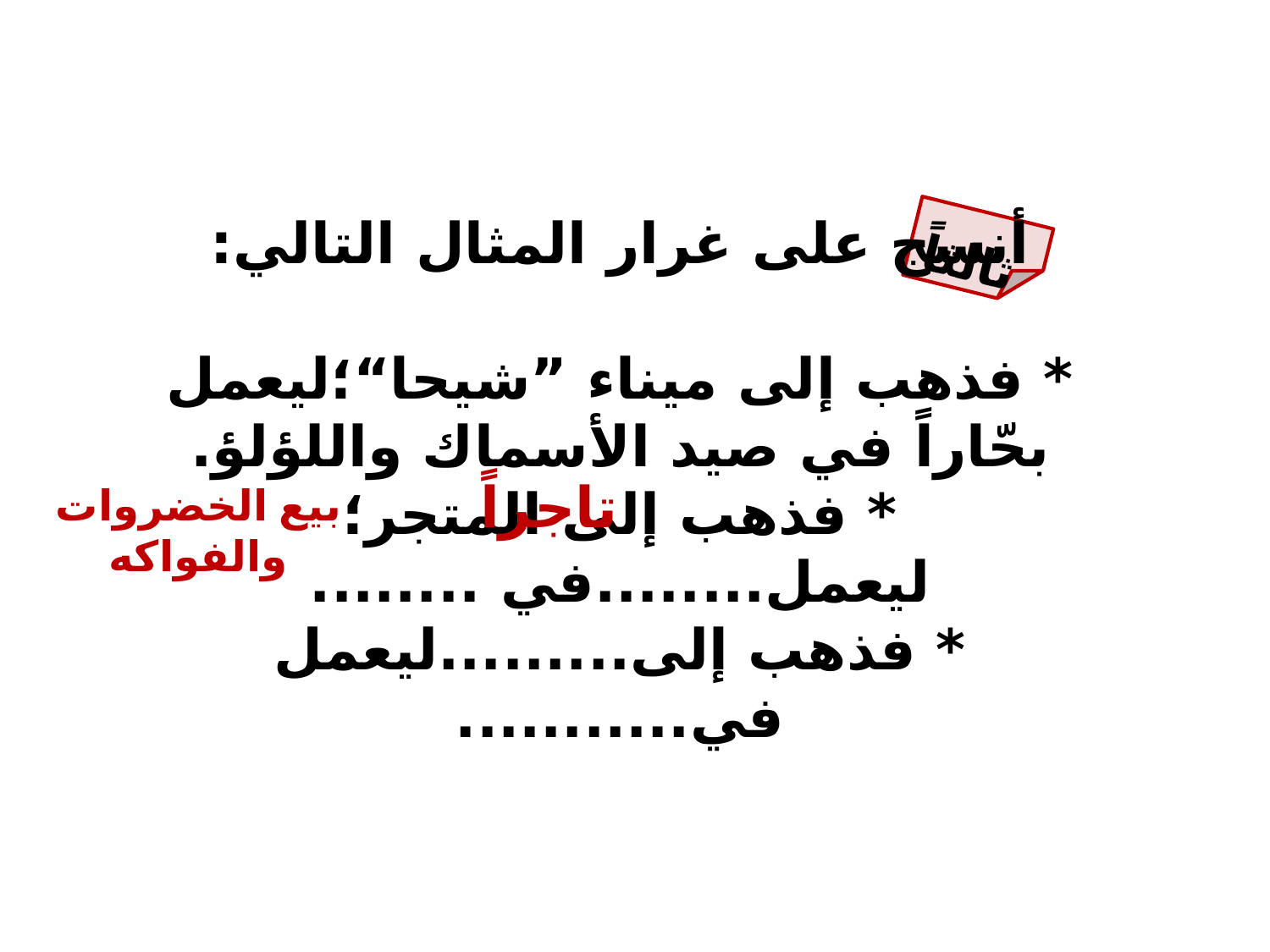

أنسج على غرار المثال التالي:

* فذهب إلى ميناء ”شيحا“؛ليعمل بحّاراً في صيد الأسماك واللؤلؤ.
* فذهب إلى المتجر؛ليعمل........في ........
* فذهب إلى.........ليعمل في...........

 ثالثاً
تاجراً
بيع الخضروات والفواكه